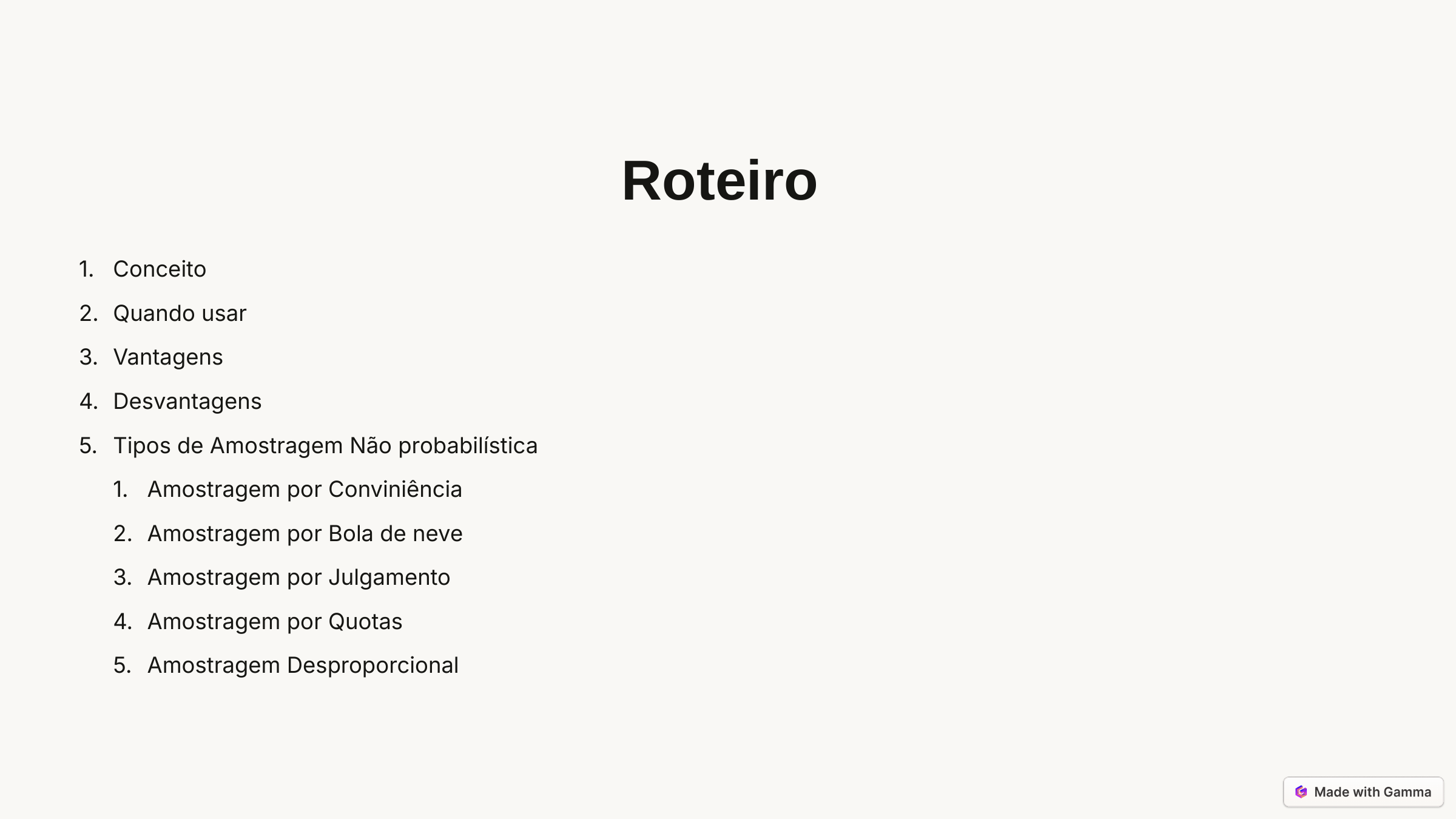

Roteiro
Conceito
Quando usar
Vantagens
Desvantagens
Tipos de Amostragem Não probabilística
Amostragem por Conviniência
Amostragem por Bola de neve
Amostragem por Julgamento
Amostragem por Quotas
Amostragem Desproporcional